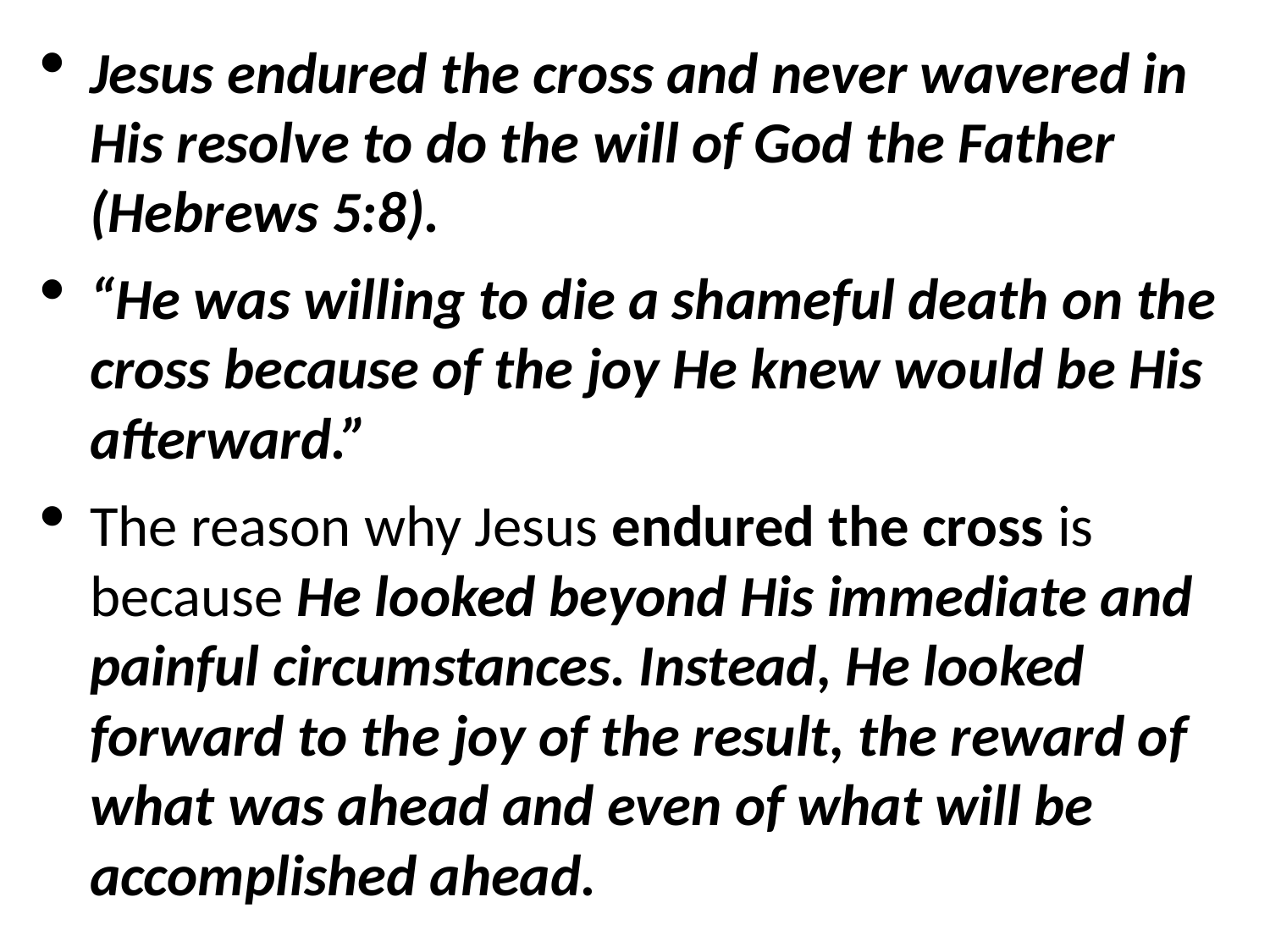

Jesus endured the cross and never wavered in His resolve to do the will of God the Father (Hebrews 5:8).

“He was willing to die a shameful death on the cross because of the joy He knew would be His afterward.”

The reason why Jesus endured the cross is because He looked beyond His immediate and painful circumstances. Instead, He looked forward to the joy of the result, the reward of what was ahead and even of what will be accomplished ahead.